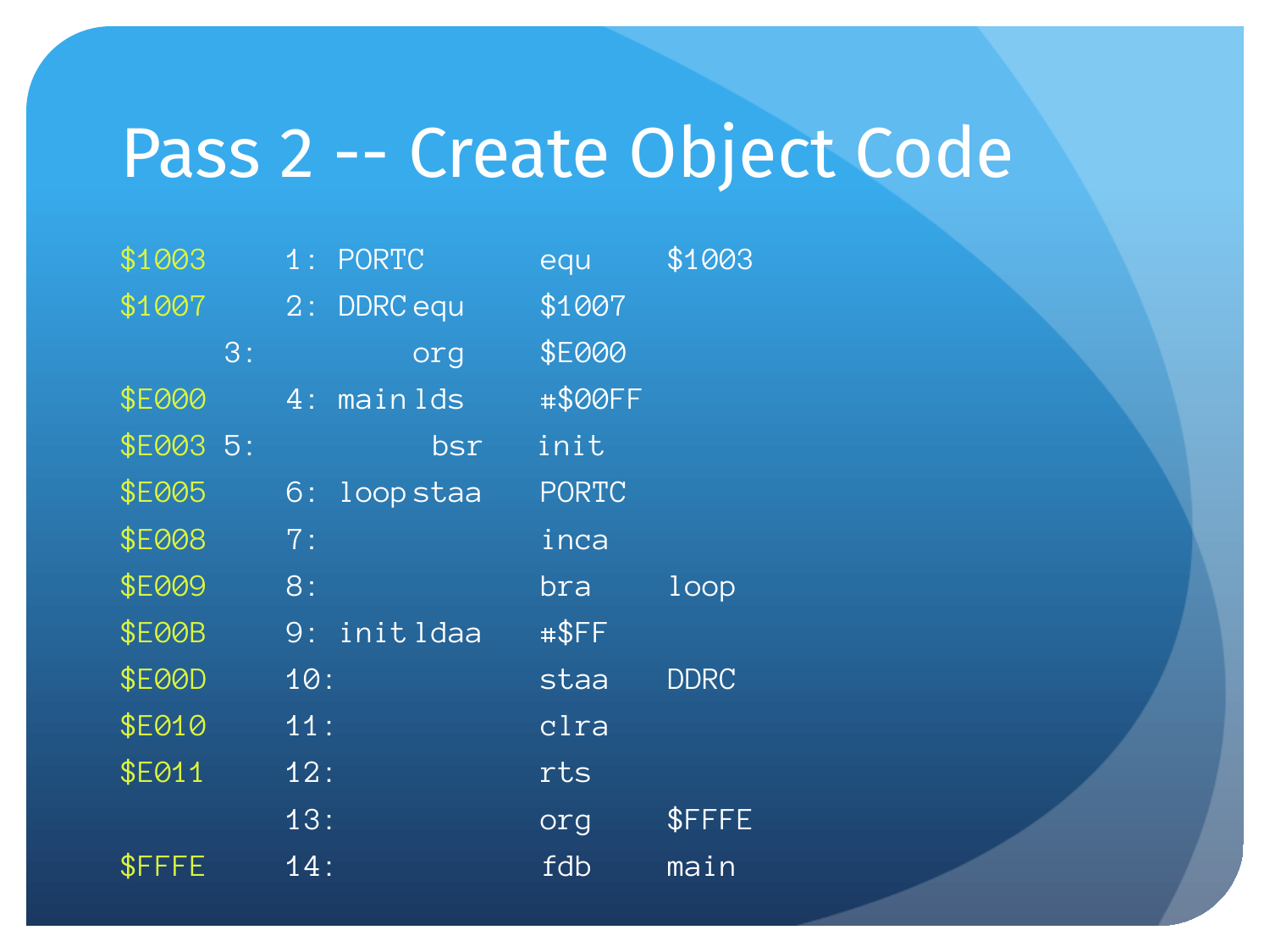

# Pass 2 -- Create Object Code
$1003	1: PORTC	equ	$1003
$1007	2: DDRC	equ	$1007
      3: 		org	$E000
$E000	4: main	lds	#$00FF
$E003 5:          bsr   init
$E005	6: loop	staa	PORTC
$E008	7: 		inca
$E009	8:		bra 	loop
$E00B	9: init	ldaa	#$FF
$E00D	10:		staa	DDRC
$E010	11:		clra
$E011	12:		rts
		13:		org	$FFFE
$FFFE	14:		fdb	main